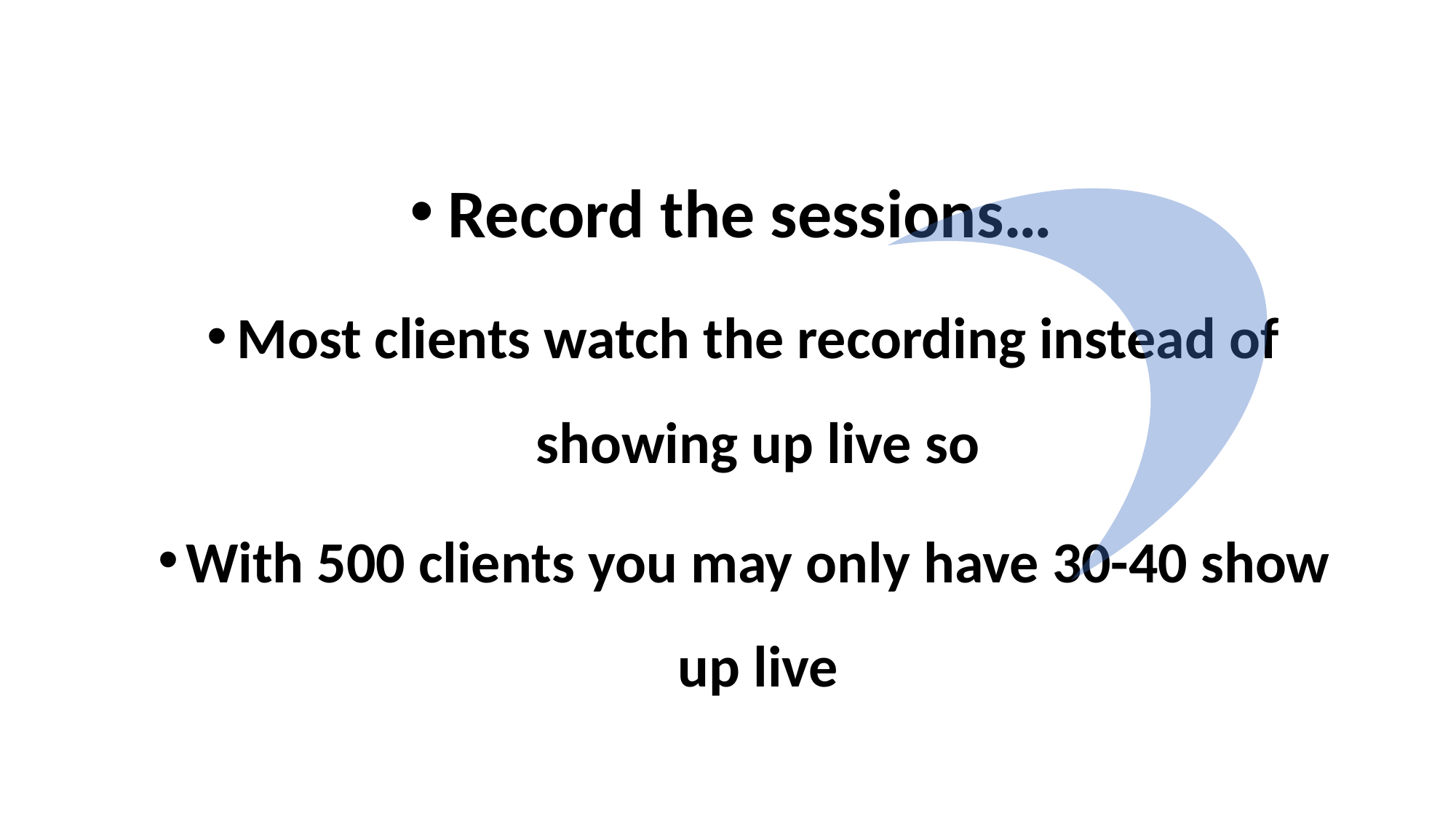

Record the sessions…
Most clients watch the recording instead of showing up live so
With 500 clients you may only have 30-40 show up live